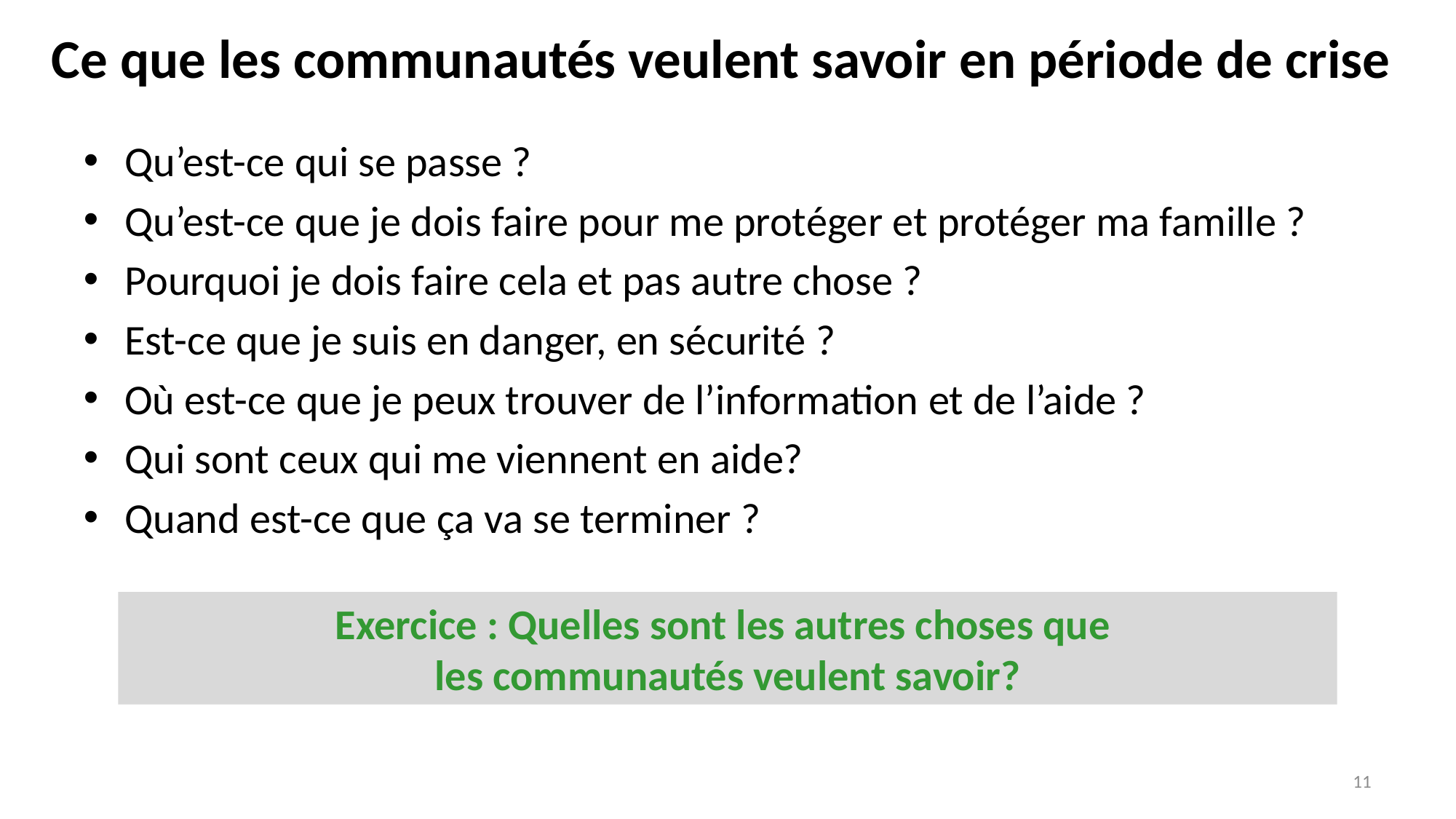

# Ce que les communautés veulent savoir en période de crise
Qu’est-ce qui se passe ?
Qu’est-ce que je dois faire pour me protéger et protéger ma famille ?
Pourquoi je dois faire cela et pas autre chose ?
Est-ce que je suis en danger, en sécurité ?
Où est-ce que je peux trouver de l’information et de l’aide ?
Qui sont ceux qui me viennent en aide?
Quand est-ce que ça va se terminer ?

Exercice : Quelles sont les autres choses que
les communautés veulent savoir?
11